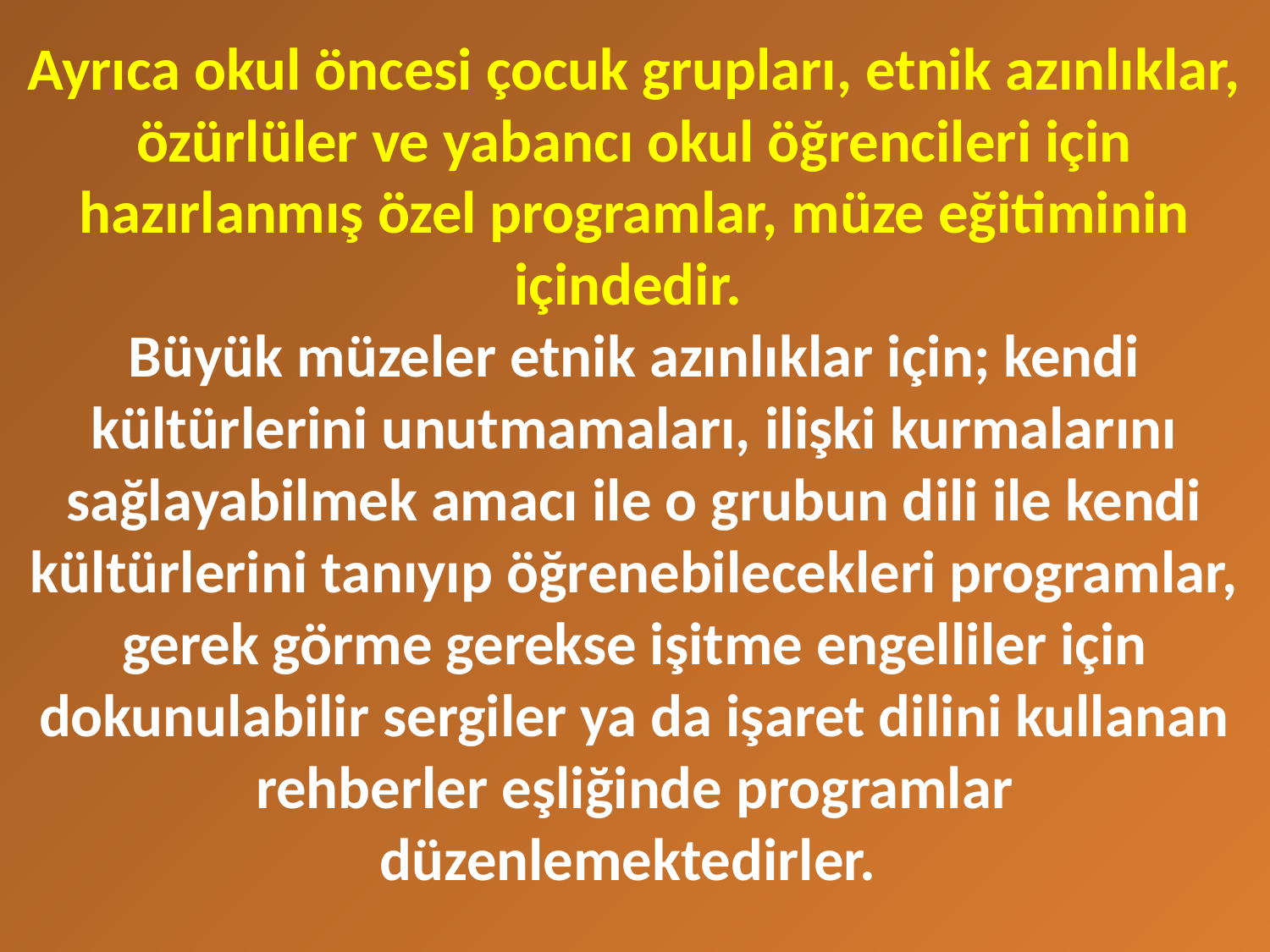

# Ayrıca okul öncesi çocuk grupları, etnik azınlıklar, özürlüler ve yabancı okul öğrencileri için hazırlanmış özel programlar, müze eğitiminin içindedir. Büyük müzeler etnik azınlıklar için; kendi kültürlerini unutmamaları, ilişki kurmalarını sağlayabilmek amacı ile o grubun dili ile kendi kültürlerini tanıyıp öğrenebilecekleri programlar, gerek görme gerekse işitme engelliler için dokunulabilir sergiler ya da işaret dilini kullanan rehberler eşliğinde programlar düzenlemektedirler.